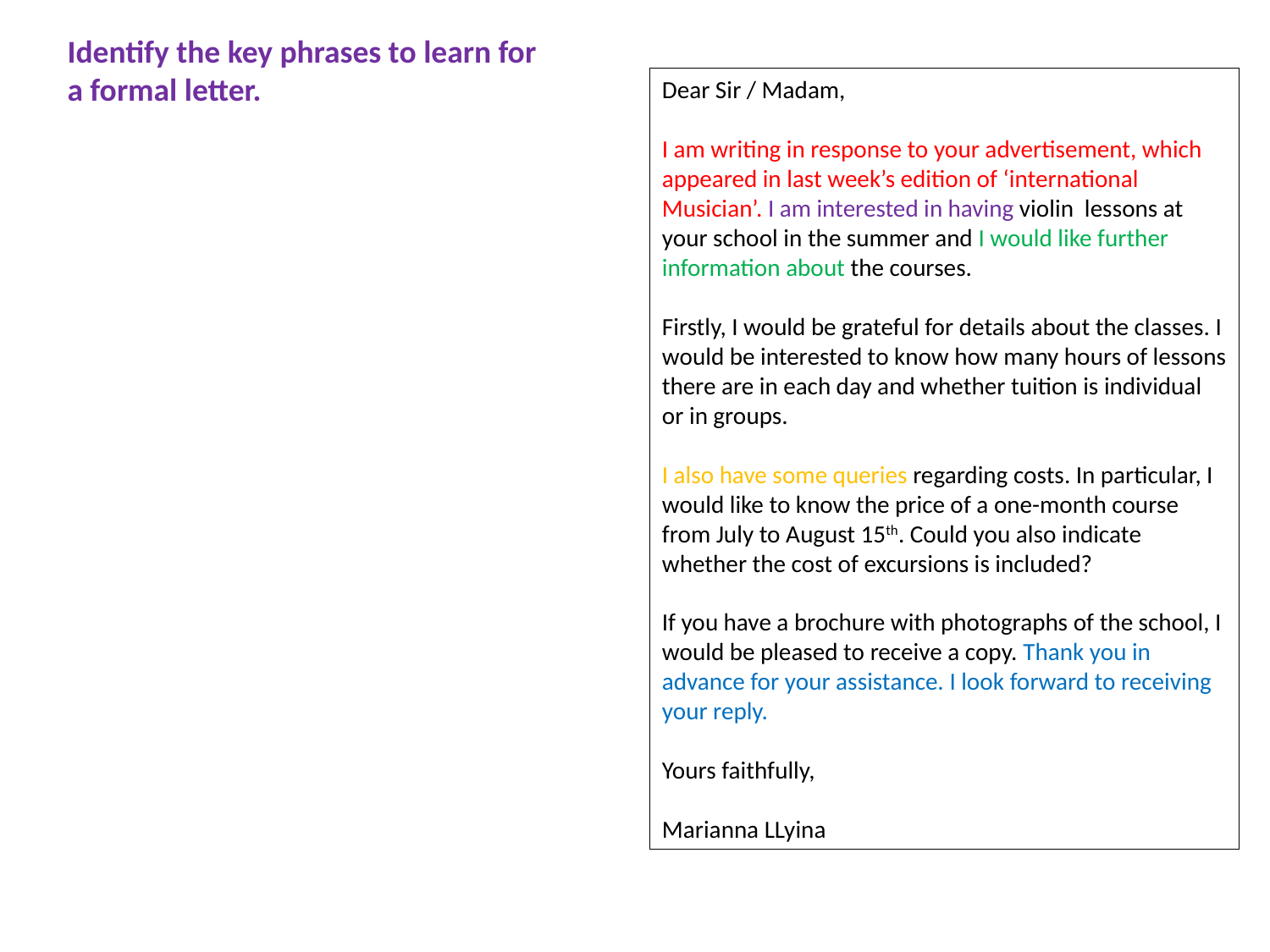

Identify the key phrases to learn for a formal letter.
Dear Sir / Madam,

I am writing in response to your advertisement, which appeared in last week’s edition of ‘international  Musician’. I am interested in having violin  lessons at your school in the summer and I would like further information about the courses.

Firstly, I would be grateful for details about the classes. I would be interested to know how many hours of lessons there are in each day and whether tuition is individual or in groups.

I also have some queries regarding costs. In particular, I would like to know the price of a one-month course from July to August 15th. Could you also indicate whether the cost of excursions is included?

If you have a brochure with photographs of the school, I would be pleased to receive a copy. Thank you in advance for your assistance. I look forward to receiving your reply.

Yours faithfully,

Marianna LLyina